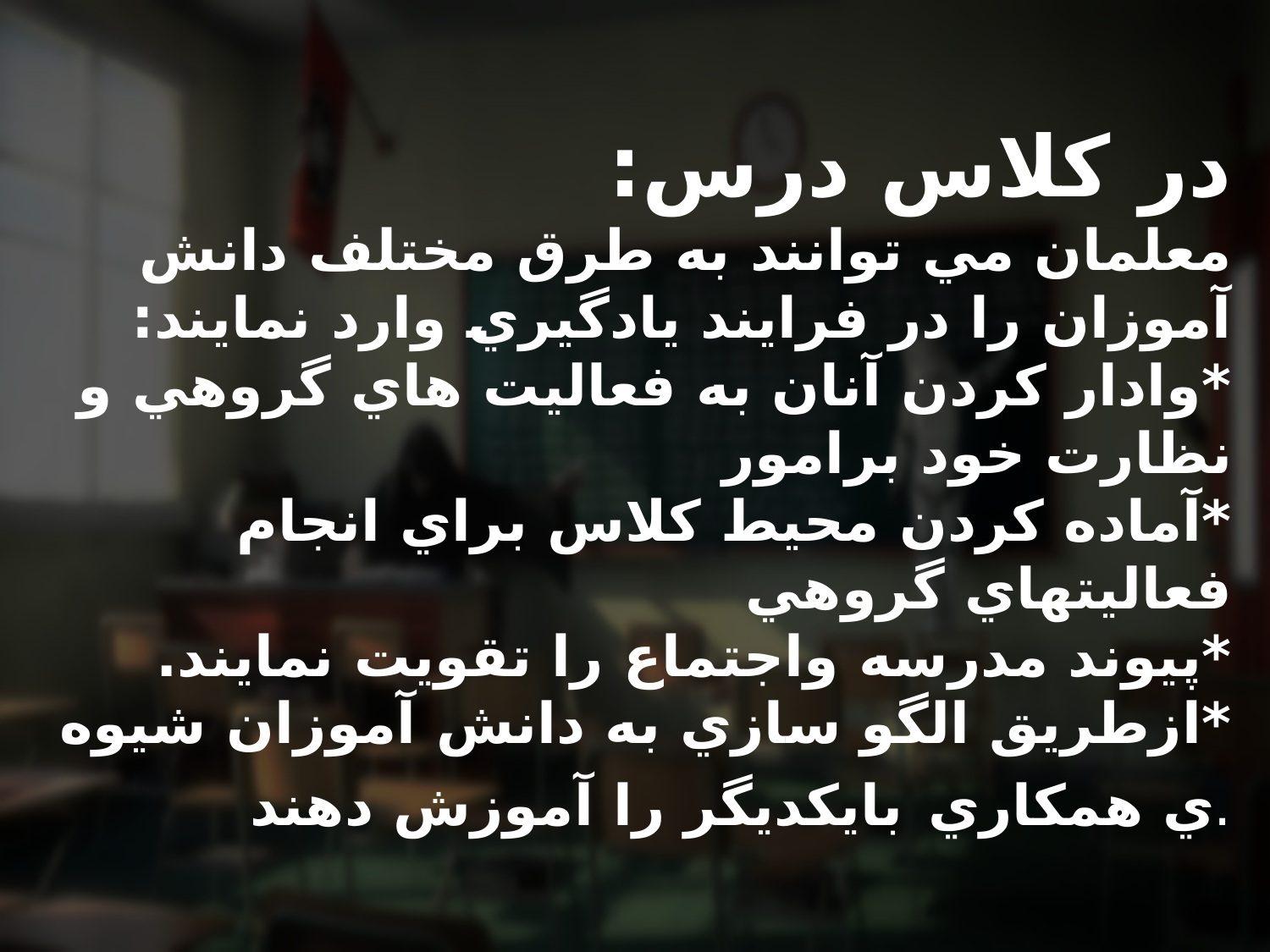

# در كلاس درس: معلمان مي توانند به طرق مختلف دانش آموزان را در فرايند يادگيري وارد نمايند: *وادار كردن آنان به فعاليت هاي گروهي و نظارت خود برامور *آماده كردن محيط كلاس براي انجام فعاليتهاي گروهي *پيوند مدرسه واجتماع را تقويت نمايند. *ازطريق الگو سازي به دانش آموزان شيوه ي همكاري بايكديگر را آموزش دهند.